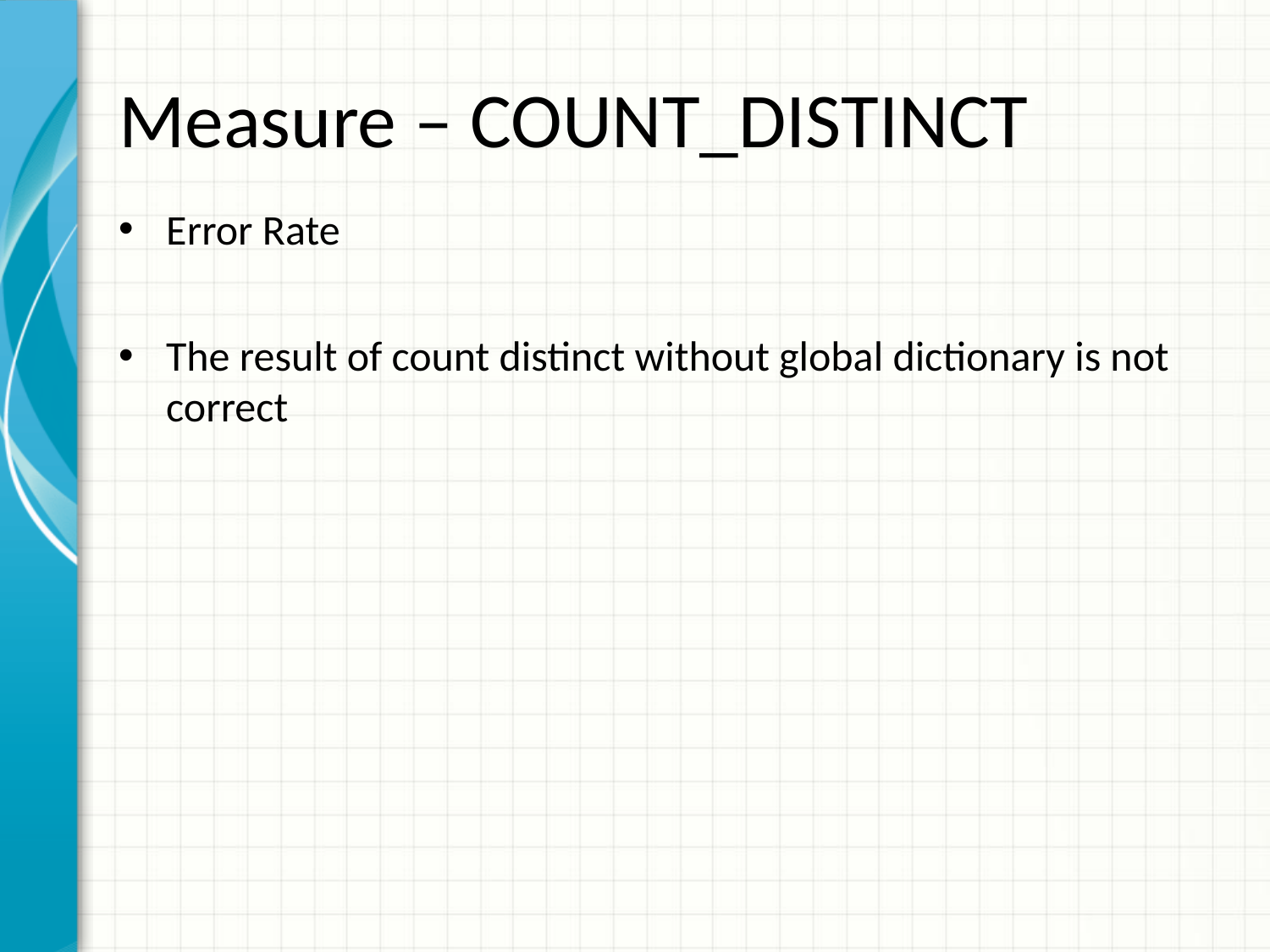

# Measure – COUNT_DISTINCT
Error Rate

The result of count distinct without global dictionary is not correct